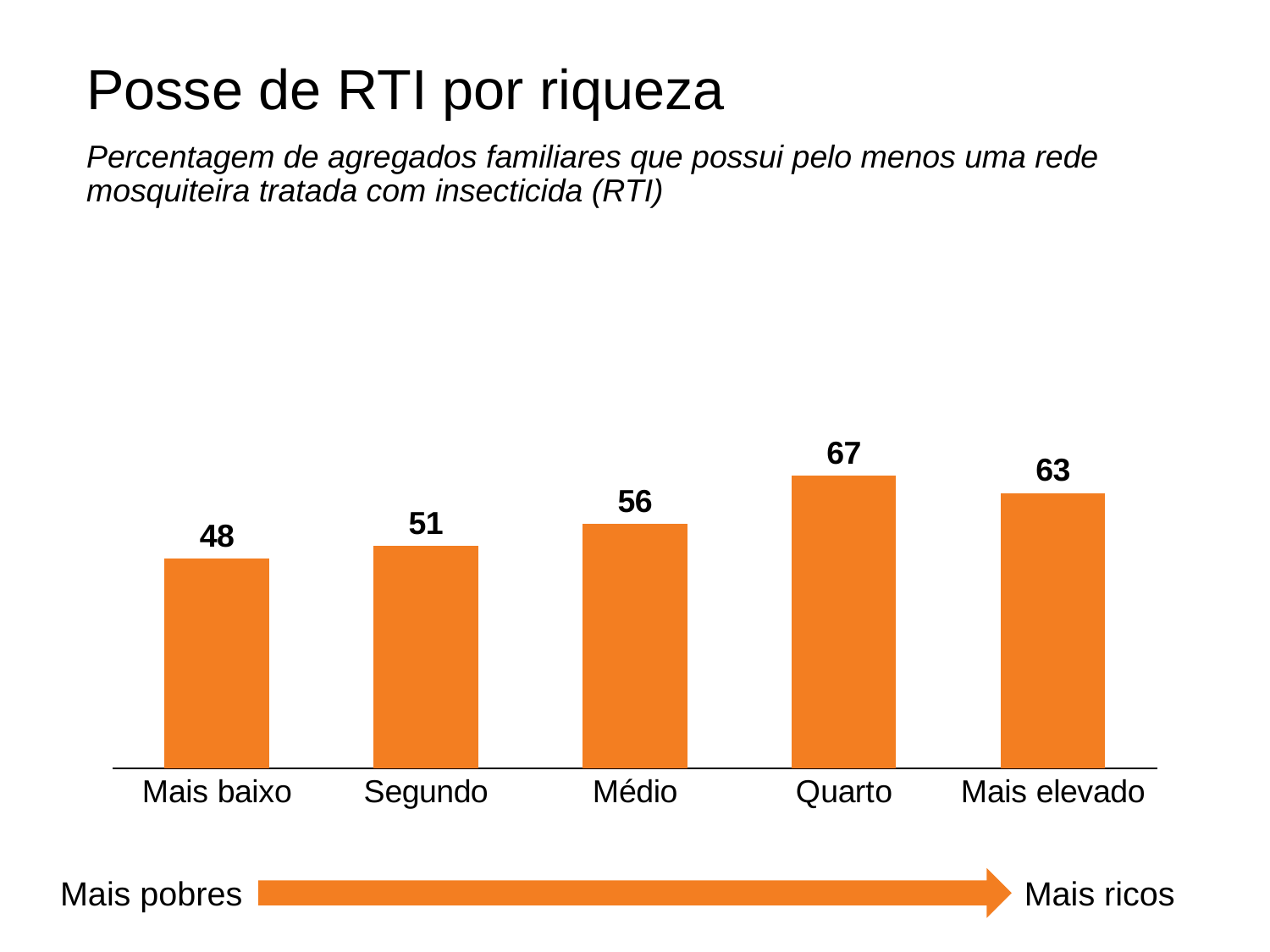

Posse de RTI por riqueza
Percentagem de agregados familiares que possui pelo menos uma rede mosquiteira tratada com insecticida (RTI)

### Chart

| Category | Mais baixo |
|---|---|
| Mais baixo | 48.0 |
| Segundo | 51.0 |
| Médio | 56.0 |
| Quarto | 67.0 |
| Mais elevado | 63.0 |
Mais pobres
Mais ricos